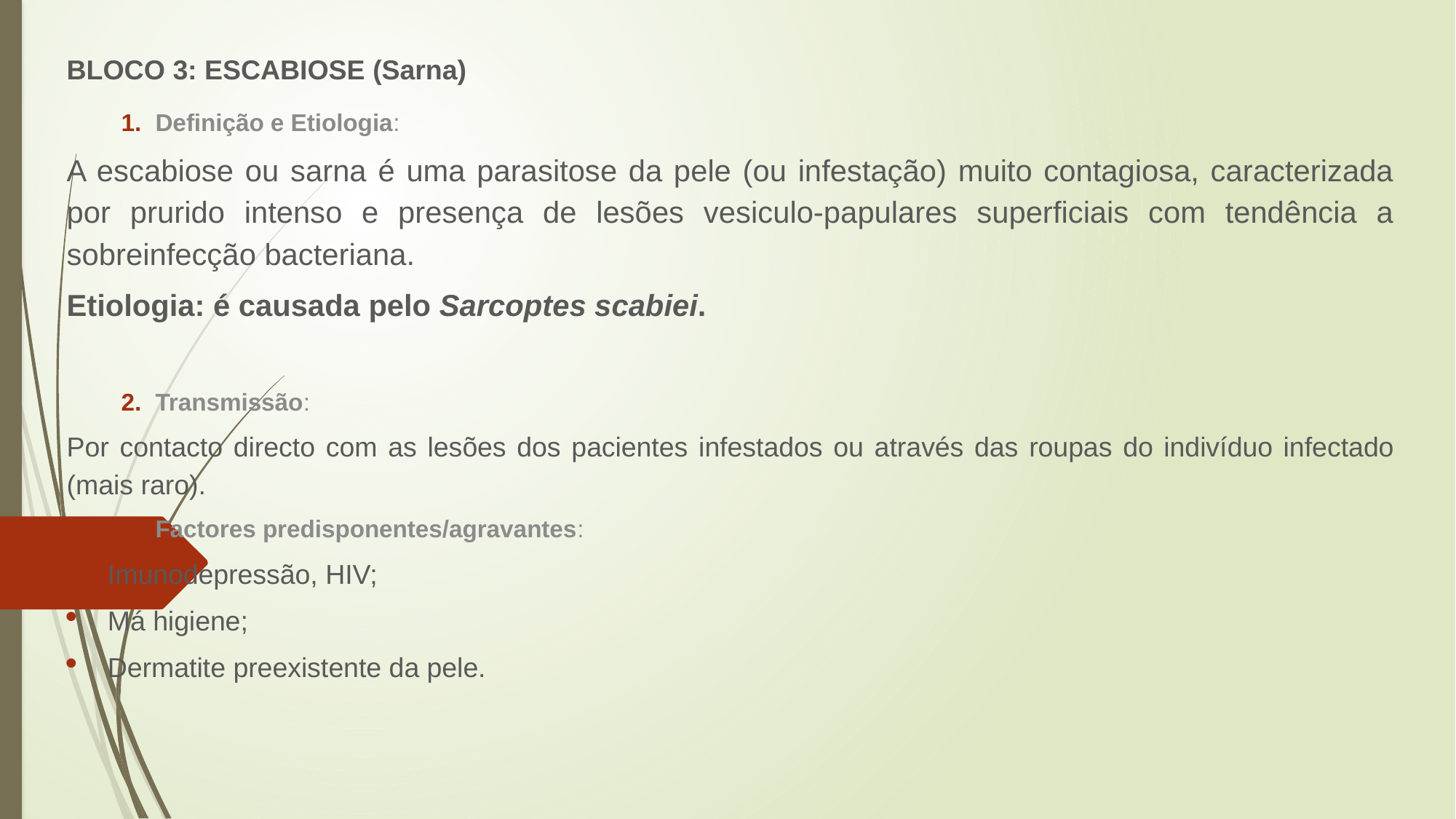

BLOCO 3: ESCABIOSE (Sarna)
Definição e Etiologia:
A escabiose ou sarna é uma parasitose da pele (ou infestação) muito contagiosa, caracterizada por prurido intenso e presença de lesões vesiculo-papulares superficiais com tendência a sobreinfecção bacteriana.
Etiologia: é causada pelo Sarcoptes scabiei.

Transmissão:
Por contacto directo com as lesões dos pacientes infestados ou através das roupas do indivíduo infectado (mais raro).
Factores predisponentes/agravantes:
Imunodepressão, HIV;
Má higiene;
Dermatite preexistente da pele.